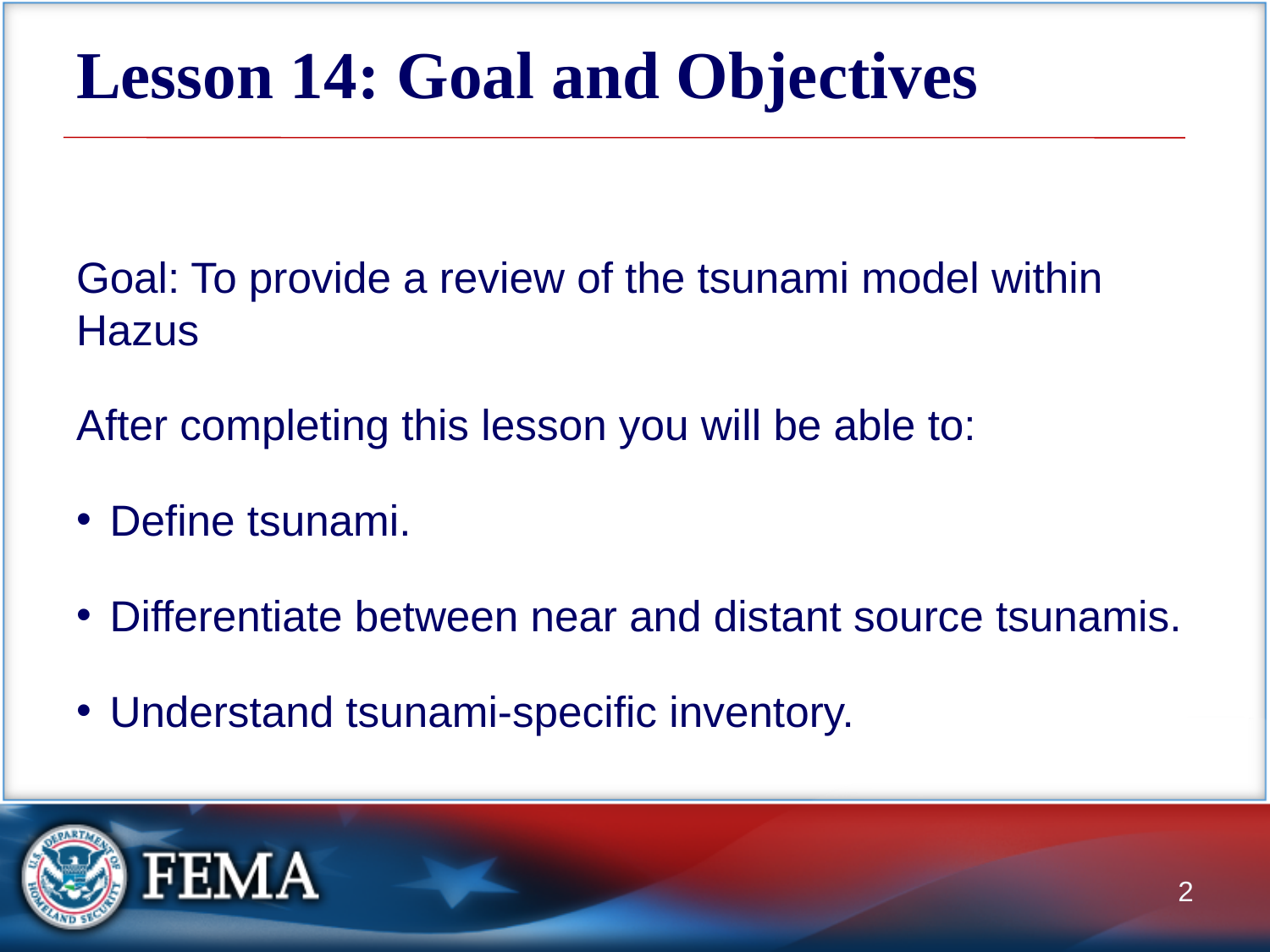

# Lesson 14: Goal and Objectives

Goal: To provide a review of the tsunami model within Hazus
After completing this lesson you will be able to:
Define tsunami.
Differentiate between near and distant source tsunamis.
Understand tsunami-specific inventory.
2